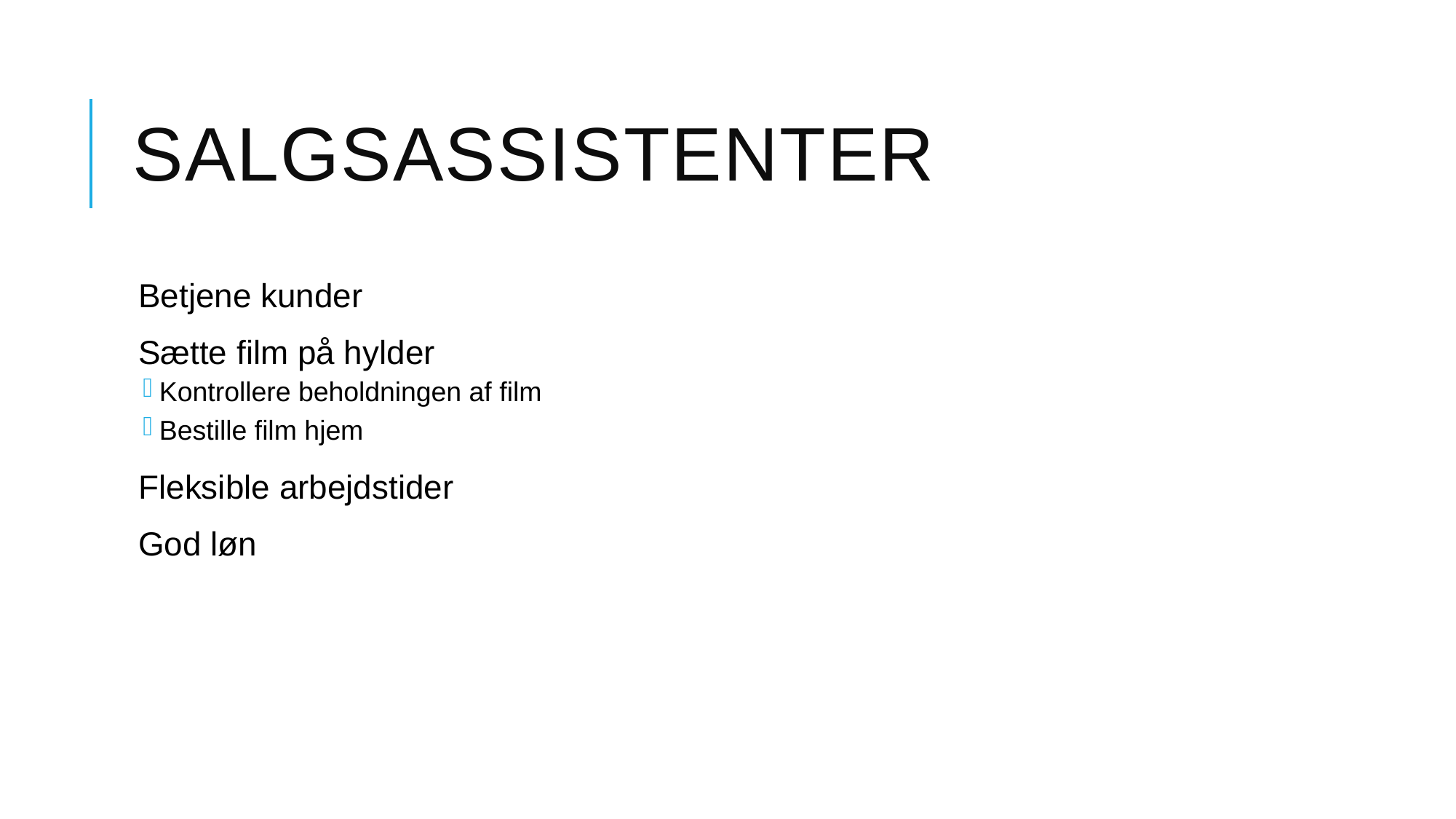

# Salgsassistenter
Betjene kunder
Sætte film på hylder
Kontrollere beholdningen af film
Bestille film hjem
Fleksible arbejdstider
God løn